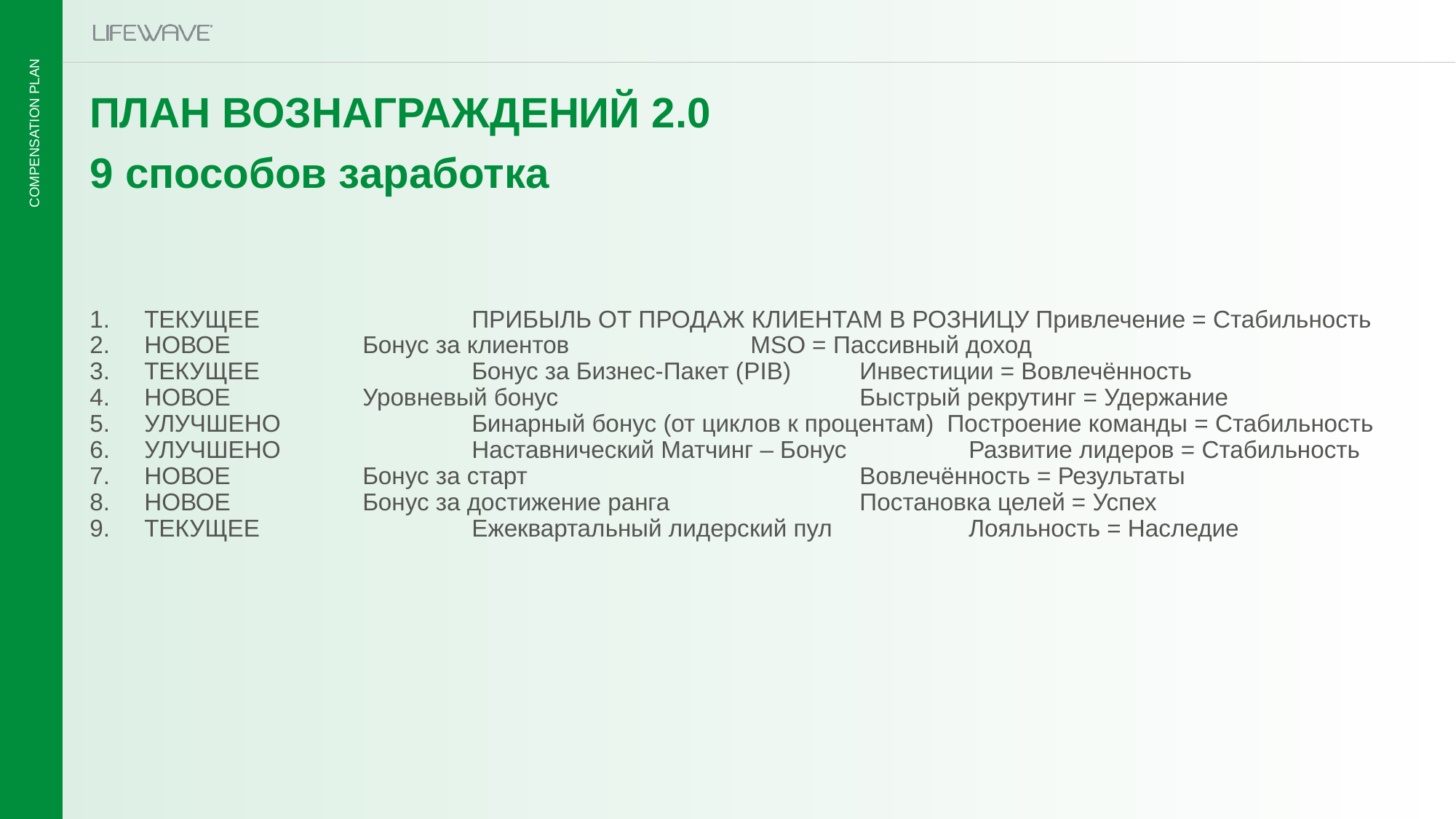

ПЛАН ВОЗНАГРАЖДЕНИЙ 2.0
9 способов заработка

ТЕКУЩЕЕ		ПРИБЫЛЬ ОТ ПРОДАЖ КЛИЕНТАМ В РОЗНИЦУ Привлечение = Стабильность
НОВОЕ		Бонус за клиентов 		         MSO = Пассивный доход
ТЕКУЩЕЕ 		Бонус за Бизнес-Пакет (PIB)	         Инвестиции = Вовлечённость
НОВОЕ 		Уровневый бонус			         Быстрый рекрутинг = Удержание
УЛУЧШЕНО		Бинарный бонус (от циклов к процентам)  Построение команды = Стабильность
УЛУЧШЕНО 		Наставнический Матчинг – Бонус 	         Развитие лидеров = Стабильность
НОВОЕ 		Бонус за старт 			         Вовлечённость = Результаты
НОВОЕ 		Бонус за достижение ранга   	         Постановка целей = Успех
ТЕКУЩЕЕ 		Ежеквартальный лидерский пул	         Лояльность = Наследие